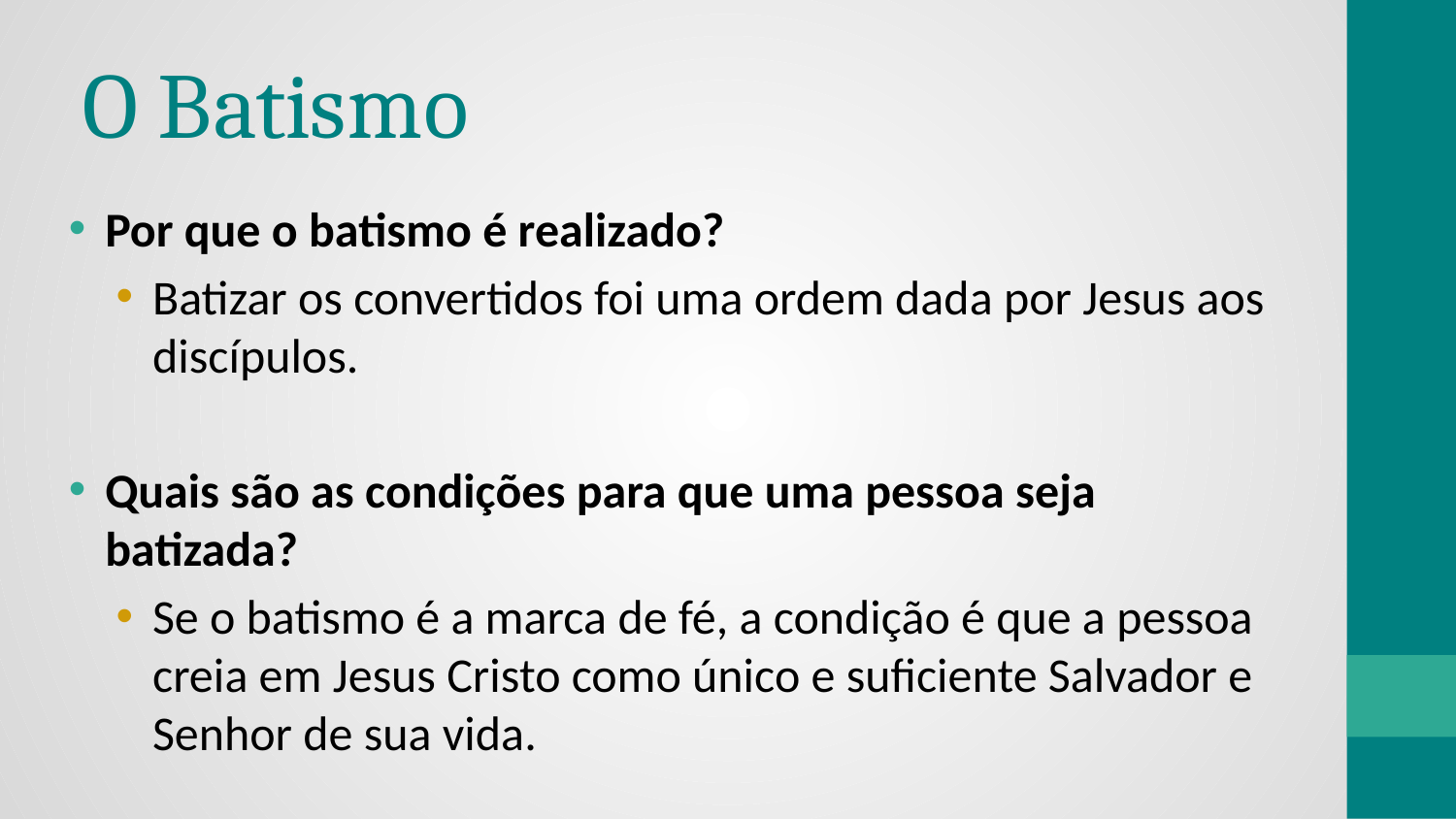

# O Batismo
Por que o batismo é realizado?
Batizar os convertidos foi uma ordem dada por Jesus aos discípulos.

Quais são as condições para que uma pessoa seja batizada?
Se o batismo é a marca de fé, a condição é que a pessoa creia em Jesus Cristo como único e suficiente Salvador e Senhor de sua vida.